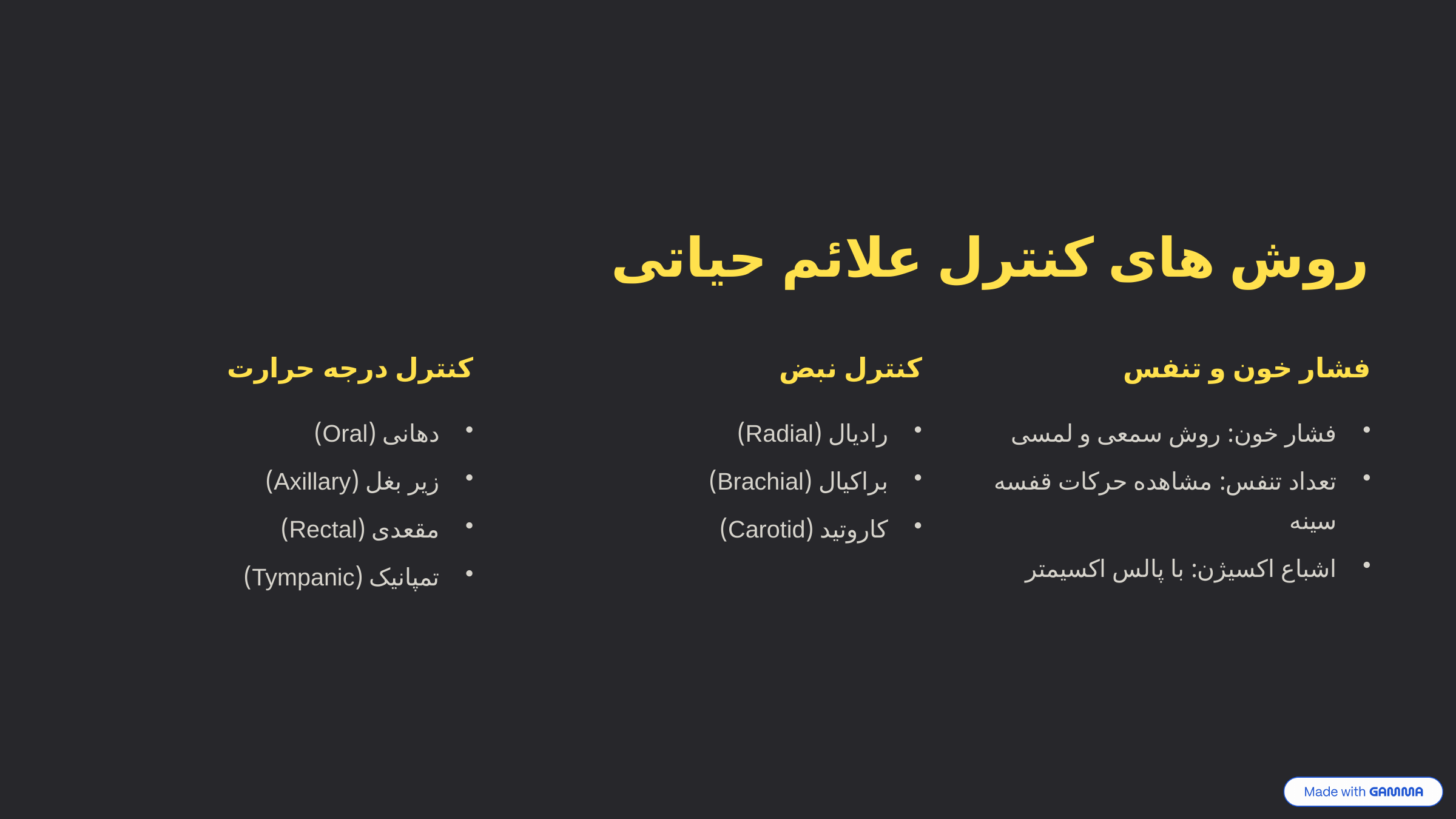

روش های کنترل علائم حیاتی
کنترل درجه حرارت
کنترل نبض
فشار خون و تنفس
دهانی (Oral)
رادیال (Radial)
فشار خون: روش سمعی و لمسی
زیر بغل (Axillary)
براکیال (Brachial)
تعداد تنفس: مشاهده حرکات قفسه سینه
مقعدی (Rectal)
کاروتید (Carotid)
اشباع اکسیژن: با پالس اکسیمتر
تمپانیک (Tympanic)